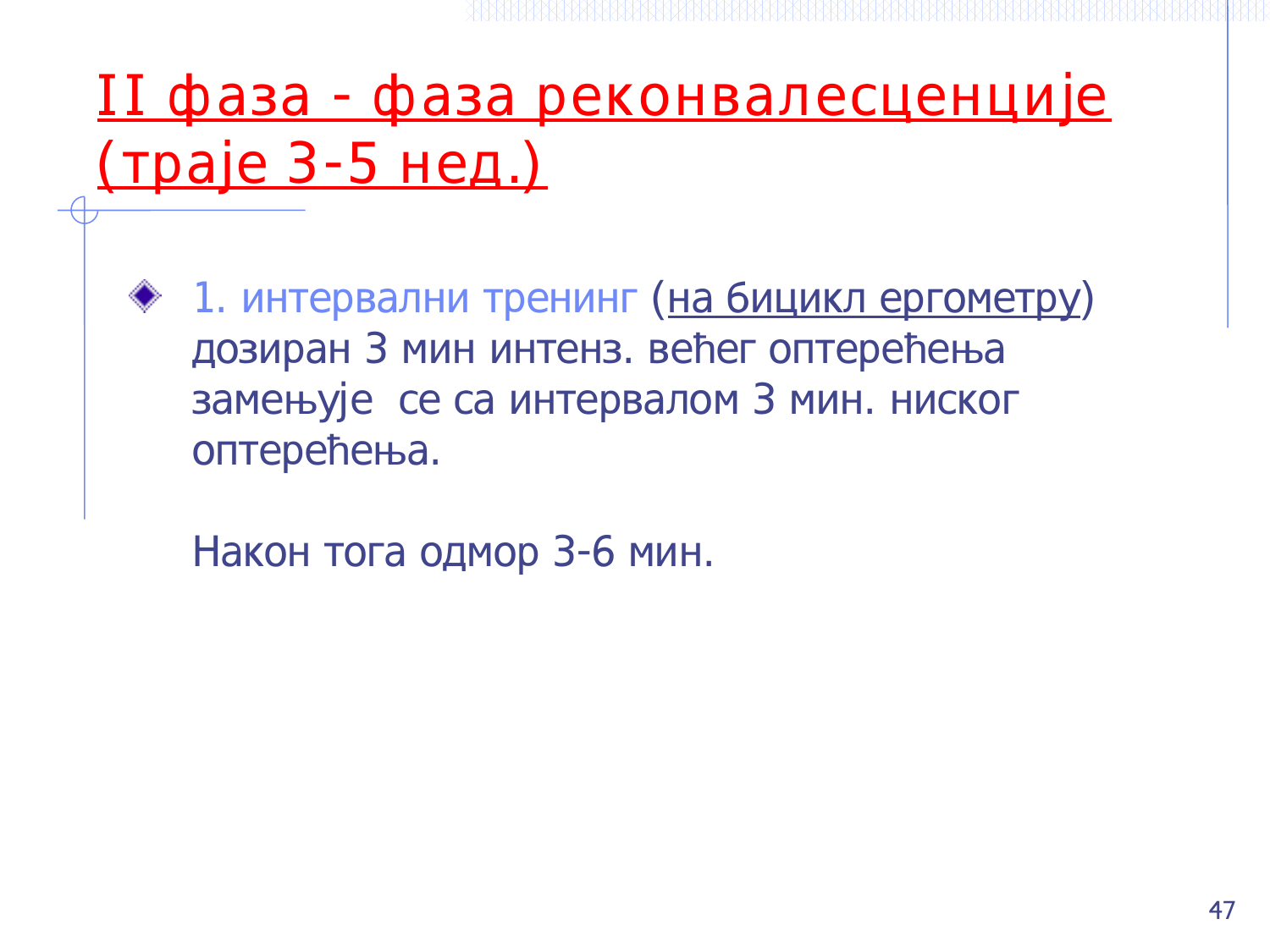

# II фаза - фаза реконвалесценције (траје 3-5 нед.)
1. интервални тренинг (на бицикл ергометру) дозиран 3 мин интенз. већег оптерећења замењује  се са интервалом 3 мин. ниског оптерећења.
Након тога одмор 3-6 мин.
47